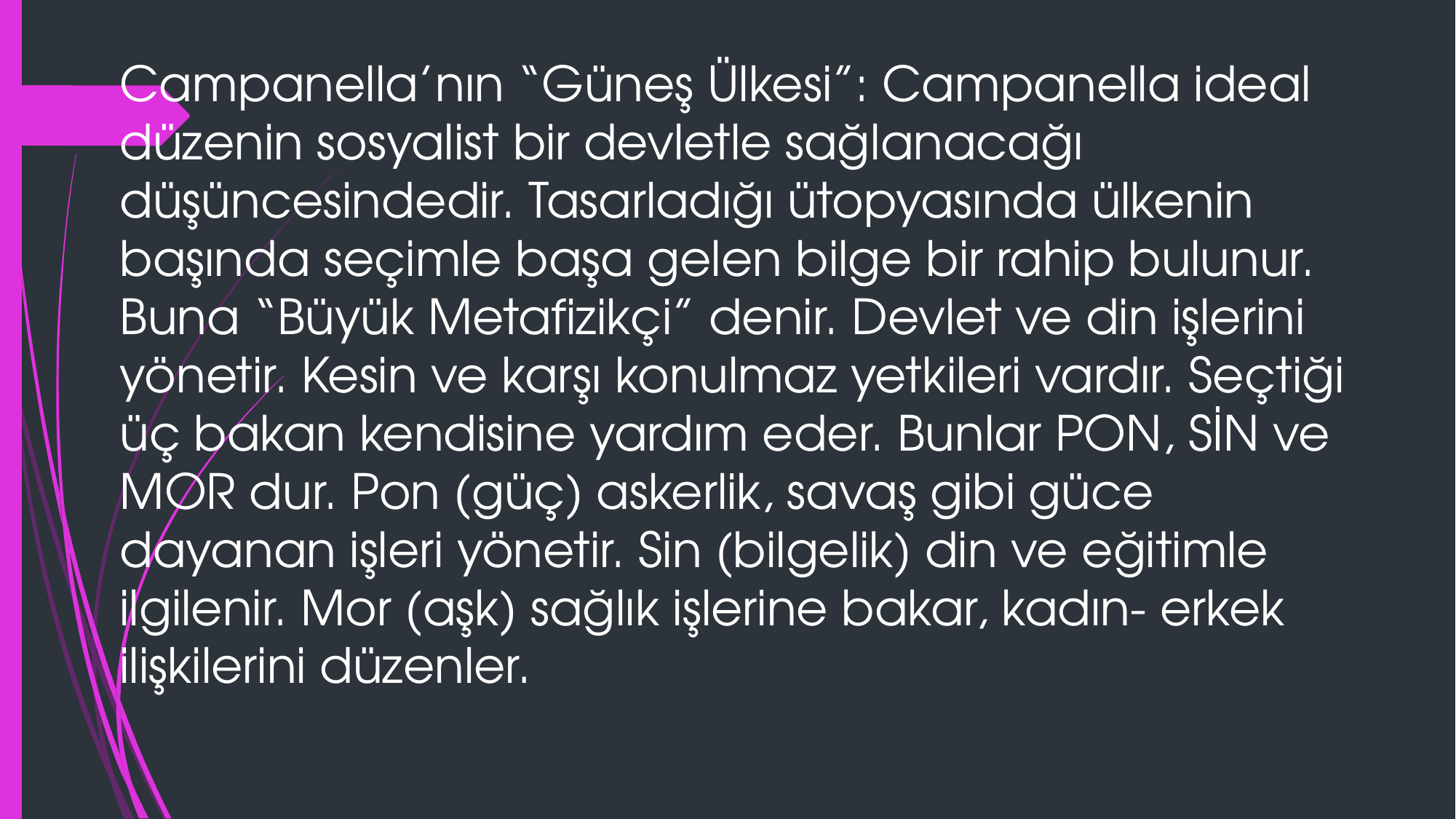

Campanella’nın “Güneş Ülkesi”: Campanella ideal düzenin sosyalist bir devletle sağlanacağı düşüncesindedir. Tasarladığı ütopyasında ülkenin başında seçimle başa gelen bilge bir rahip bulunur. Buna “Büyük Metafizikçi” denir. Devlet ve din işlerini yönetir. Kesin ve karşı konulmaz yetkileri vardır. Seçtiği üç bakan kendisine yardım eder. Bunlar PON, SİN ve MOR dur. Pon (güç) askerlik, savaş gibi güce dayanan işleri yönetir. Sin (bilgelik) din ve eğitimle ilgilenir. Mor (aşk) sağlık işlerine bakar, kadın- erkek ilişkilerini düzenler.